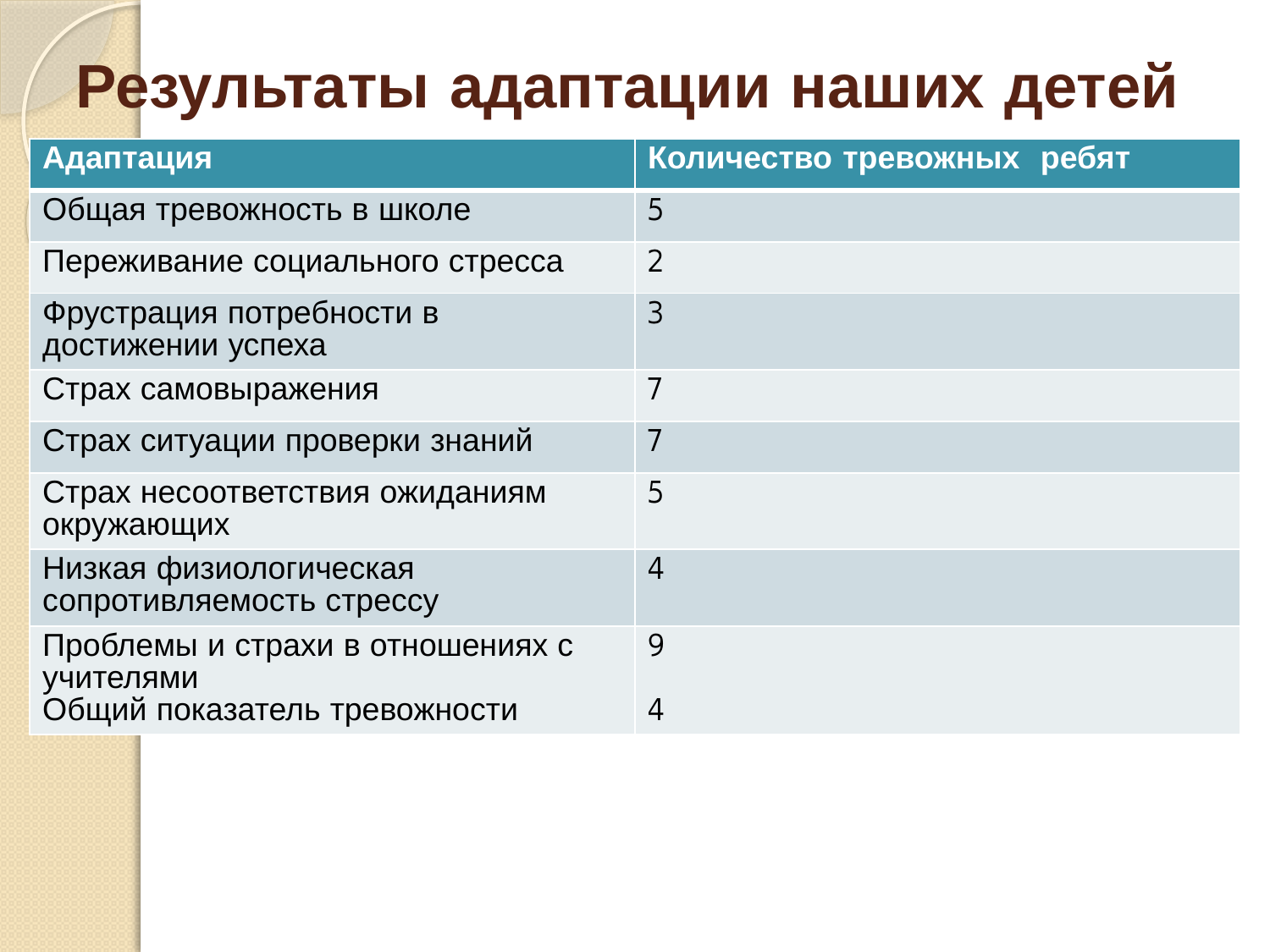

# Результаты адаптации наших детей
| Адаптация | Количество тревожных ребят |
| --- | --- |
| Общая тревожность в школе | 5 |
| Переживание социального стресса | 2 |
| Фрустрация потребности в достижении успеха | 3 |
| Страх самовыражения | 7 |
| Страх ситуации проверки знаний | 7 |
| Страх несоответствия ожиданиям окружающих | 5 |
| Низкая физиологическая сопротивляемость стрессу | 4 |
| Проблемы и страхи в отношениях с учителями Общий показатель тревожности | 9 4 |